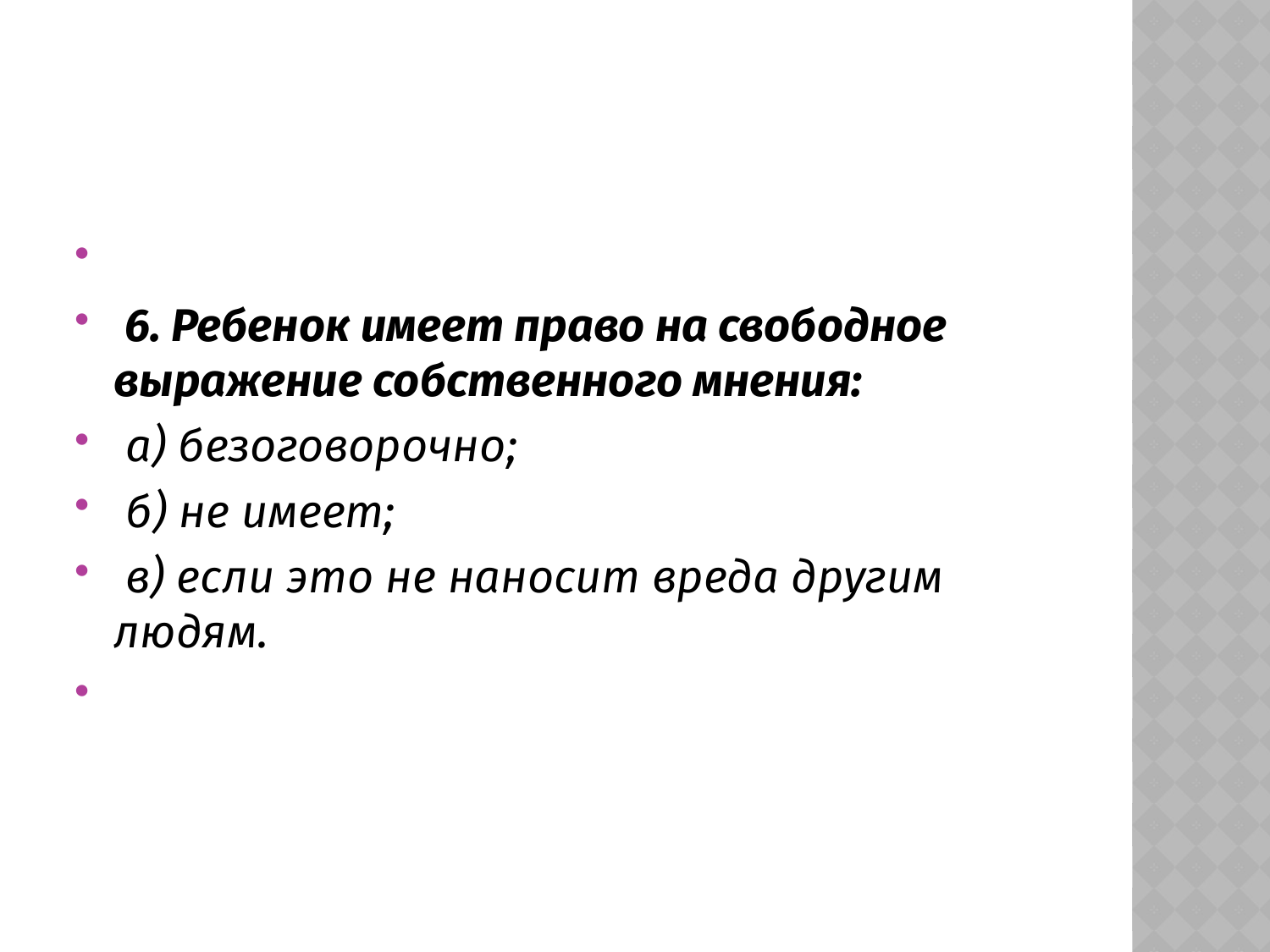

#

 6. Ребенок имеет право на свободное выражение собственного мнения:
 а) безоговорочно;
 б) не имеет;
 в) если это не наносит вреда другим людям.